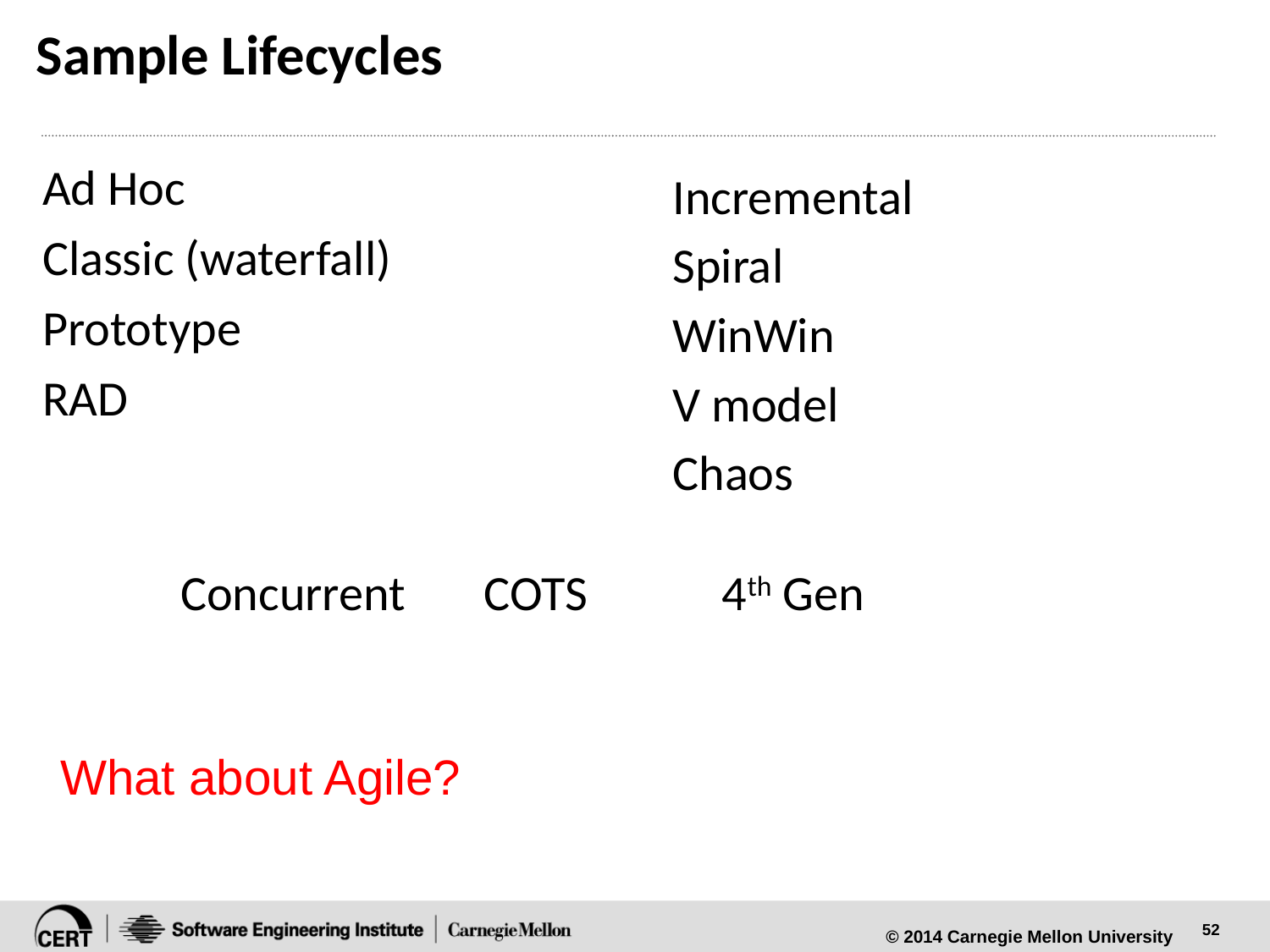

# Sample Lifecycles
Ad Hoc
Classic (waterfall)
Prototype
RAD
Incremental
Spiral
WinWin
V model
Chaos

Concurrent       COTS	   4th Gen
What about Agile?